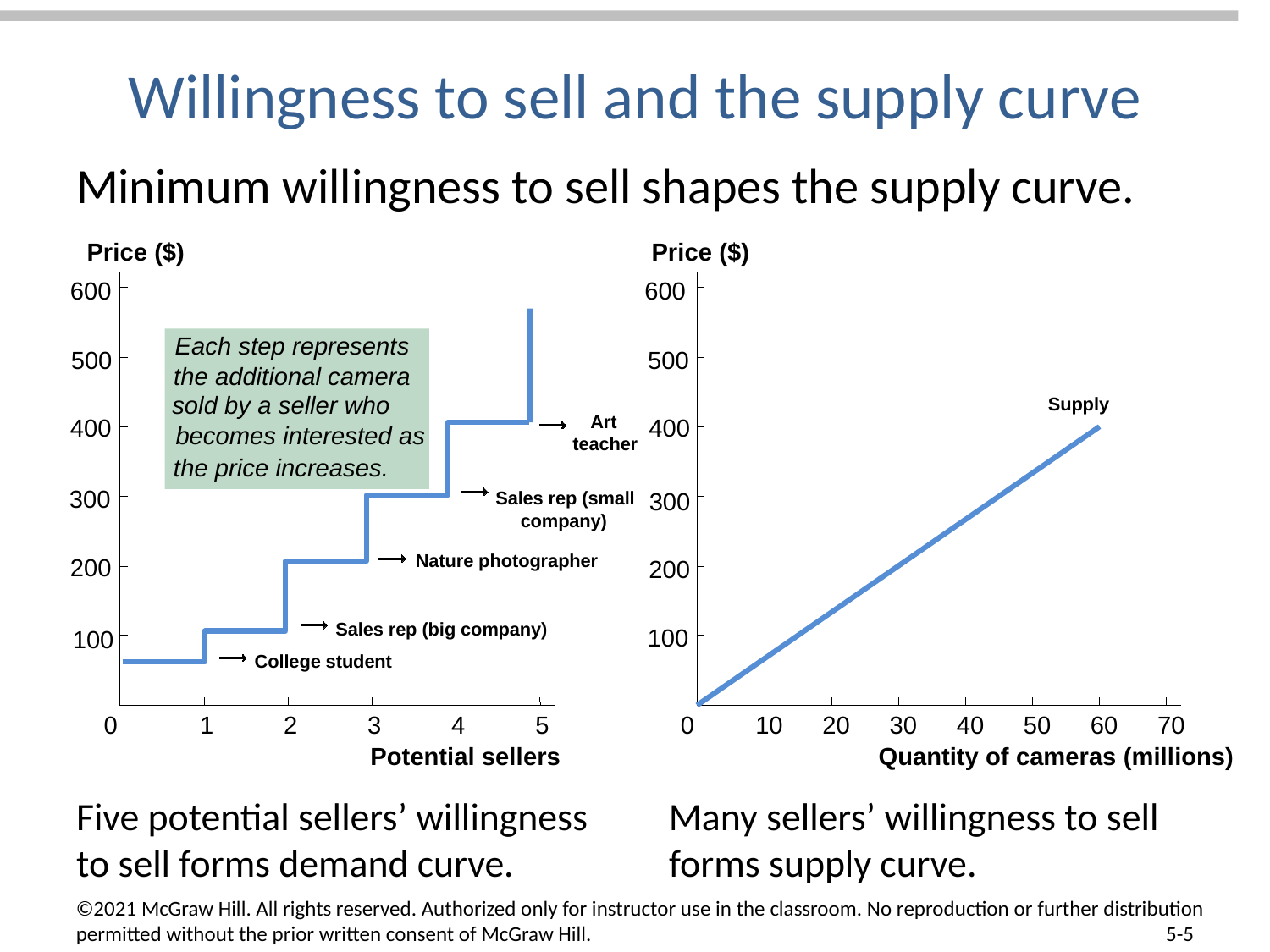

# Willingness to sell and the supply curve

Minimum willingness to sell shapes the supply curve.
Price ($)
Price ($)

600

500

Supply
400

300

200

100

0
10
20
30
40
50
60
70
Quantity of cameras (millions)

600

Each step represents
the additional camera
sold by a seller who
becomes interested as
the price increases.
500

Art
400

teacher
300
Sales rep (small

company)
Nature photographer
200

Sales rep (big company)

100

College student

0
1
2
3
4
5
Potential sellers
Five potential sellers’ willingness to sell forms demand curve.
Many sellers’ willingness to sell forms supply curve.